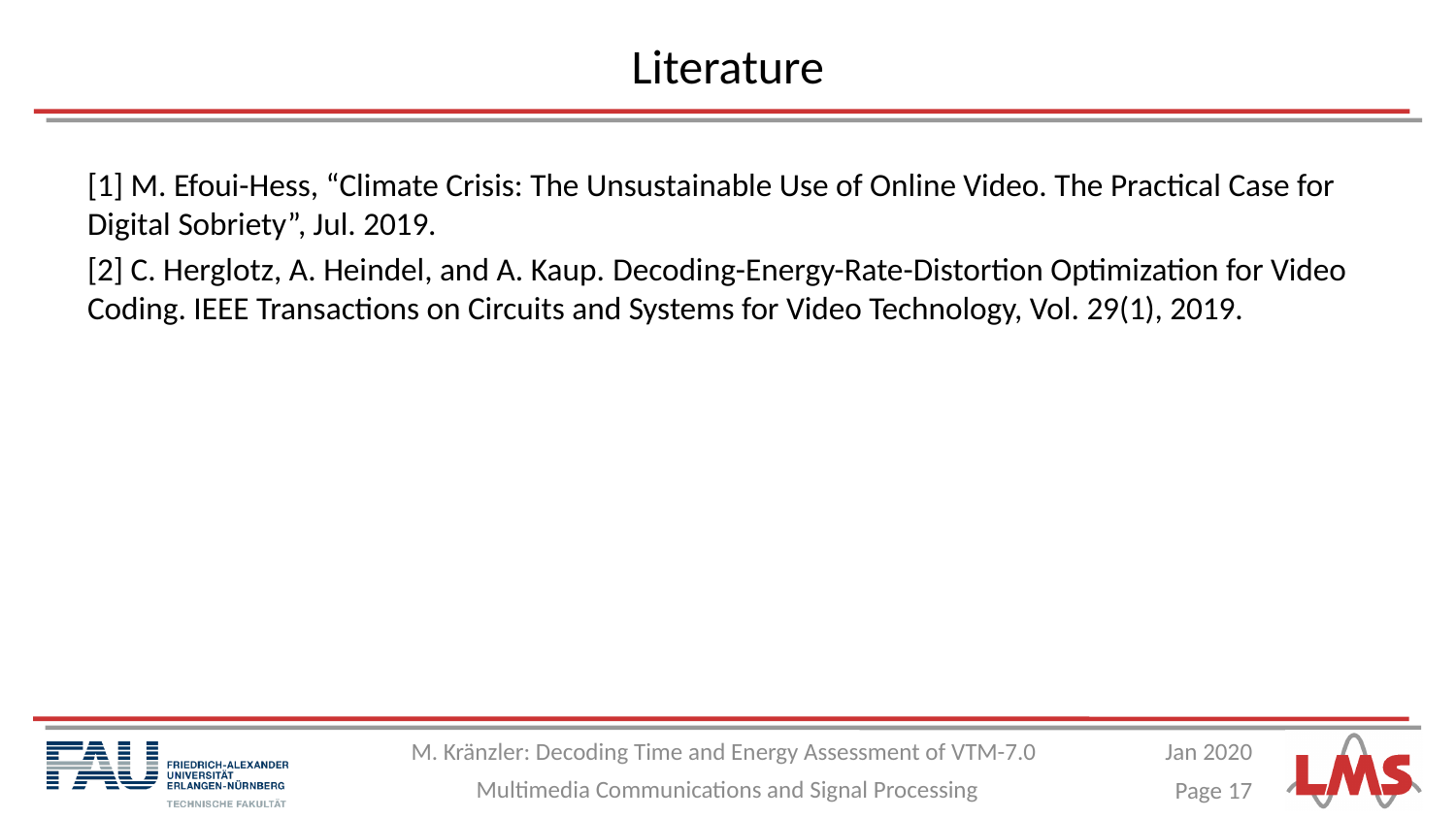

# Literature
[1] M. Efoui-Hess, “Climate Crisis: The Unsustainable Use of Online Video. The Practical Case for Digital Sobriety”, Jul. 2019.
[2] C. Herglotz, A. Heindel, and A. Kaup. Decoding-Energy-Rate-Distortion Optimization for Video Coding. IEEE Transactions on Circuits and Systems for Video Technology, Vol. 29(1), 2019.